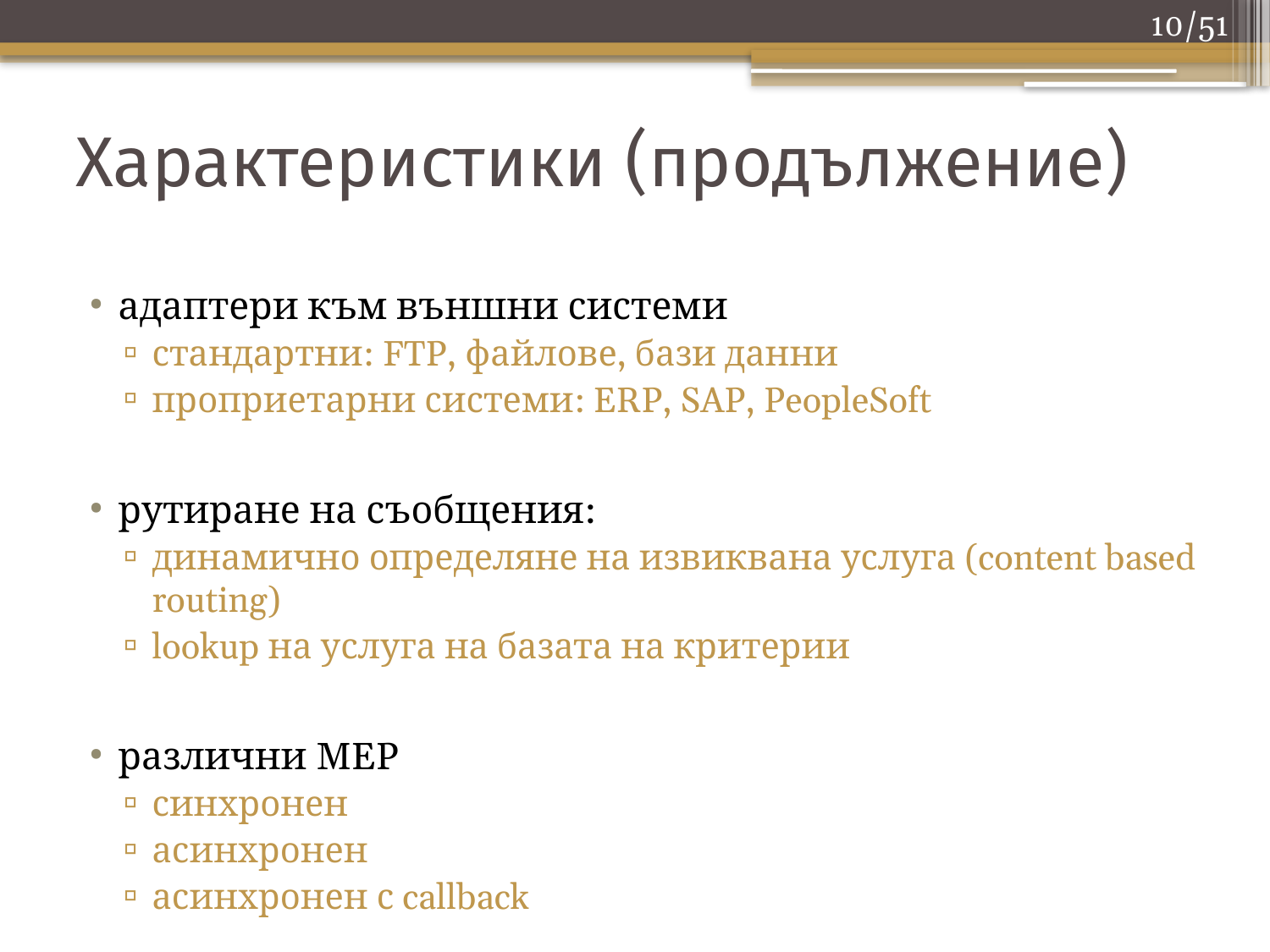

10/51
# Характеристики (продължение)
адаптери към външни системи
стандартни: FTP, файлове, бази данни
проприетарни системи: ERP, SAP, PeopleSoft

рутиране на съобщения:
динамично определяне на извиквана услуга (content based routing)
lookup на услуга на базата на критерии

различни MEP
синхронен
асинхронен
асинхронен с callback